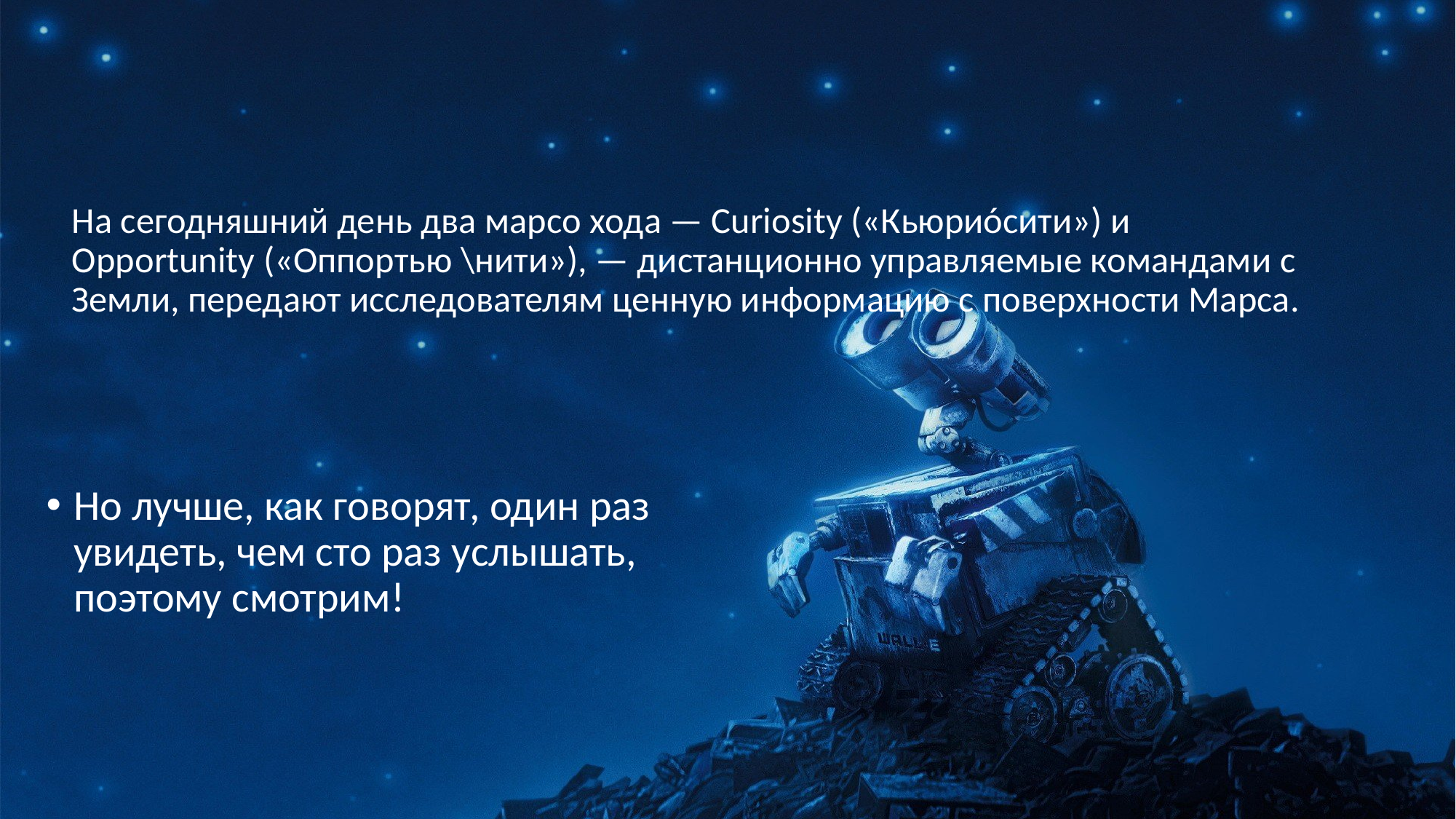

# На сегодняшний день два марсо хода — Curiosity («Кьюриóсити») и Opportunity («Оппортью \нити»), — дистанционно управляемые командами с Земли, передают исследователям ценную информацию с поверхности Марса.
Но лучше, как говорят, один раз увидеть, чем сто раз услышать, поэтому смотрим!